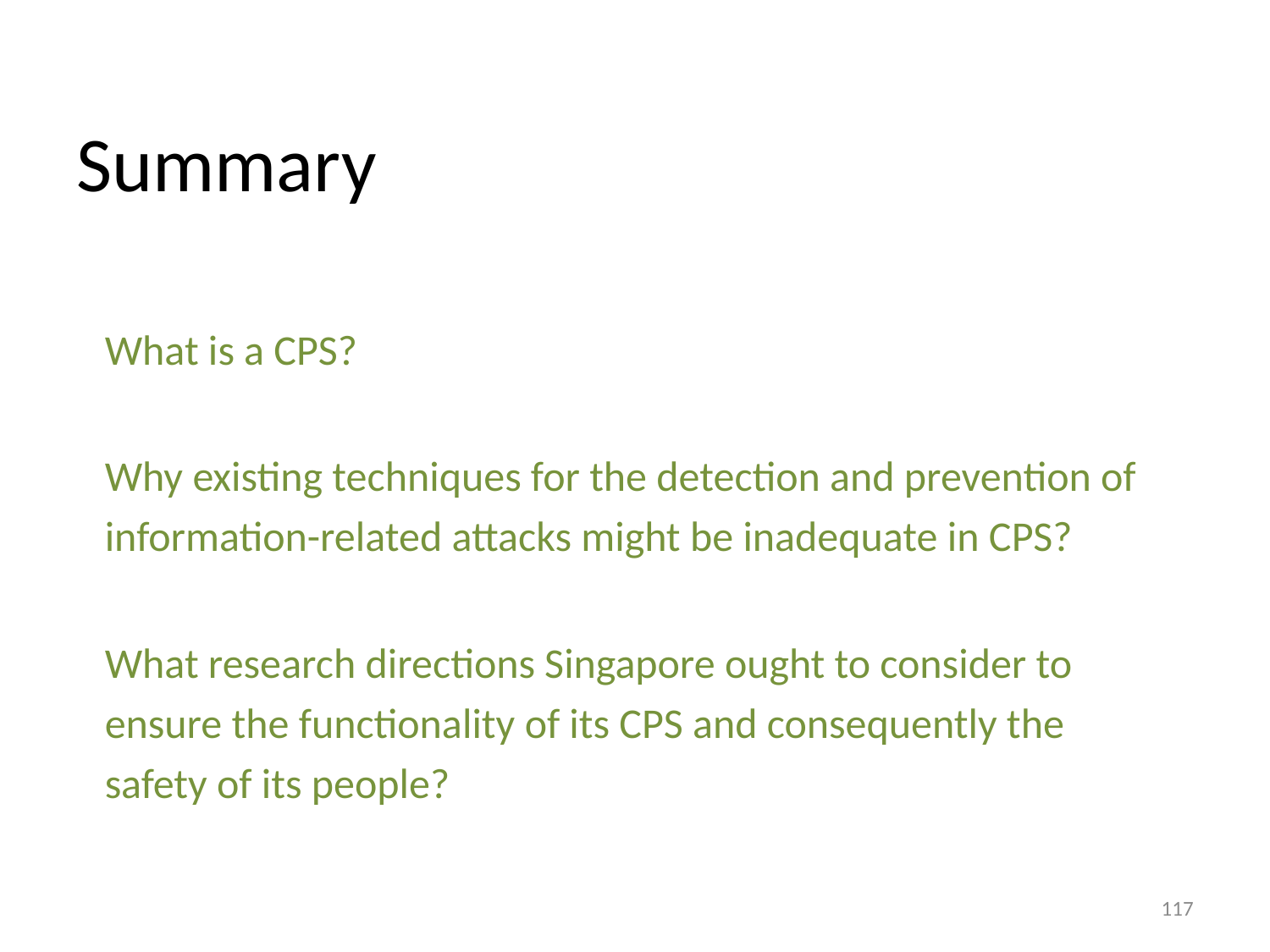

# Summary
What is a CPS?
Why existing techniques for the detection and prevention of information-related attacks might be inadequate in CPS?
What research directions Singapore ought to consider to ensure the functionality of its CPS and consequently the safety of its people?
117